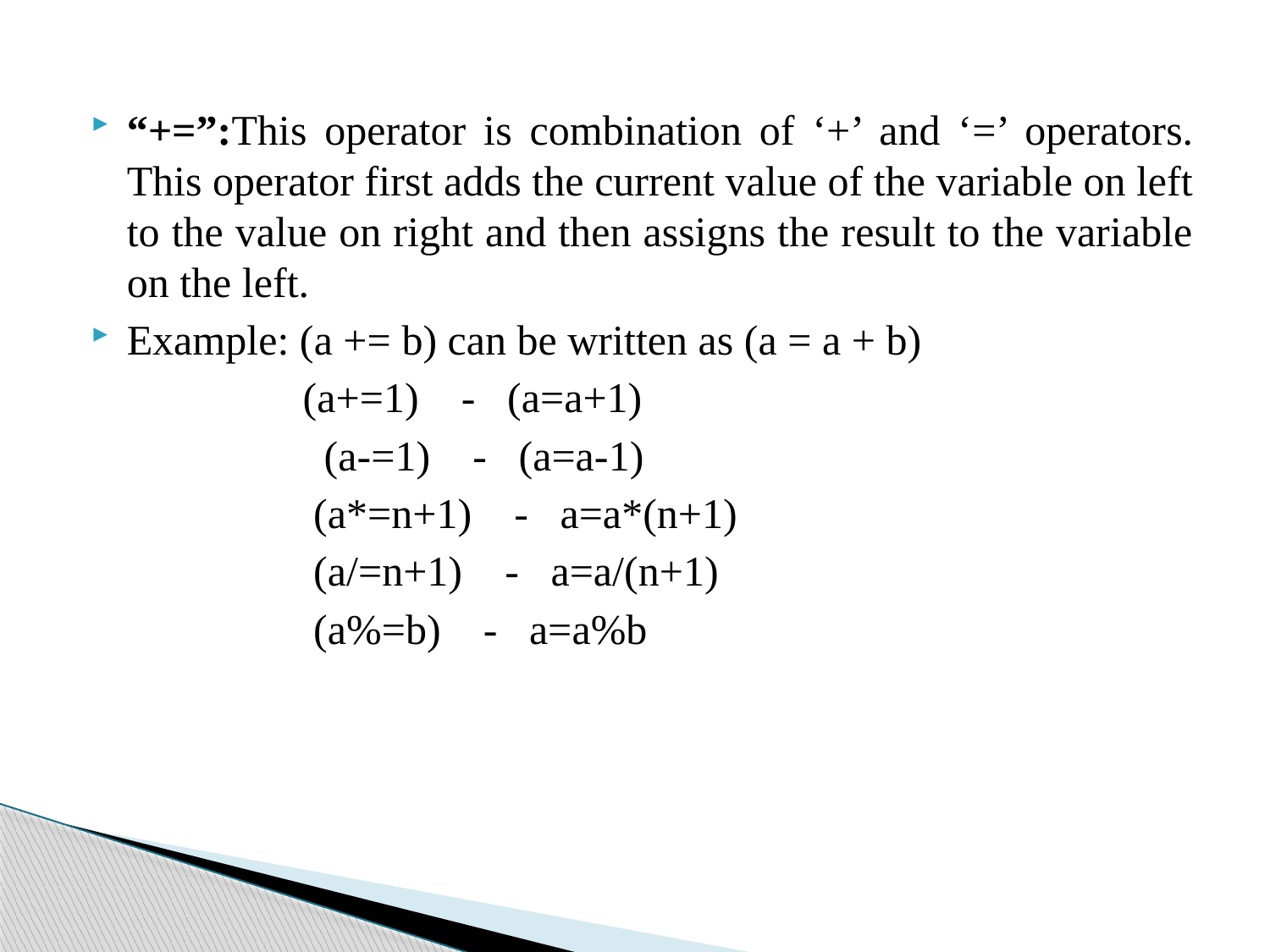

“+=”:This operator is combination of ‘+’ and ‘=’ operators. This operator first adds the current value of the variable on left to the value on right and then assigns the result to the variable on the left.
Example: (a += b) can be written as (a = a + b)
                    (a+=1)    -   (a=a+1)
	          (a-=1)    -   (a=a-1)
                     (a*=n+1)    -   a=a*(n+1)
                     (a/=n+1)    -   a=a/(n+1)
                     (a%=b)    -   a=a%b